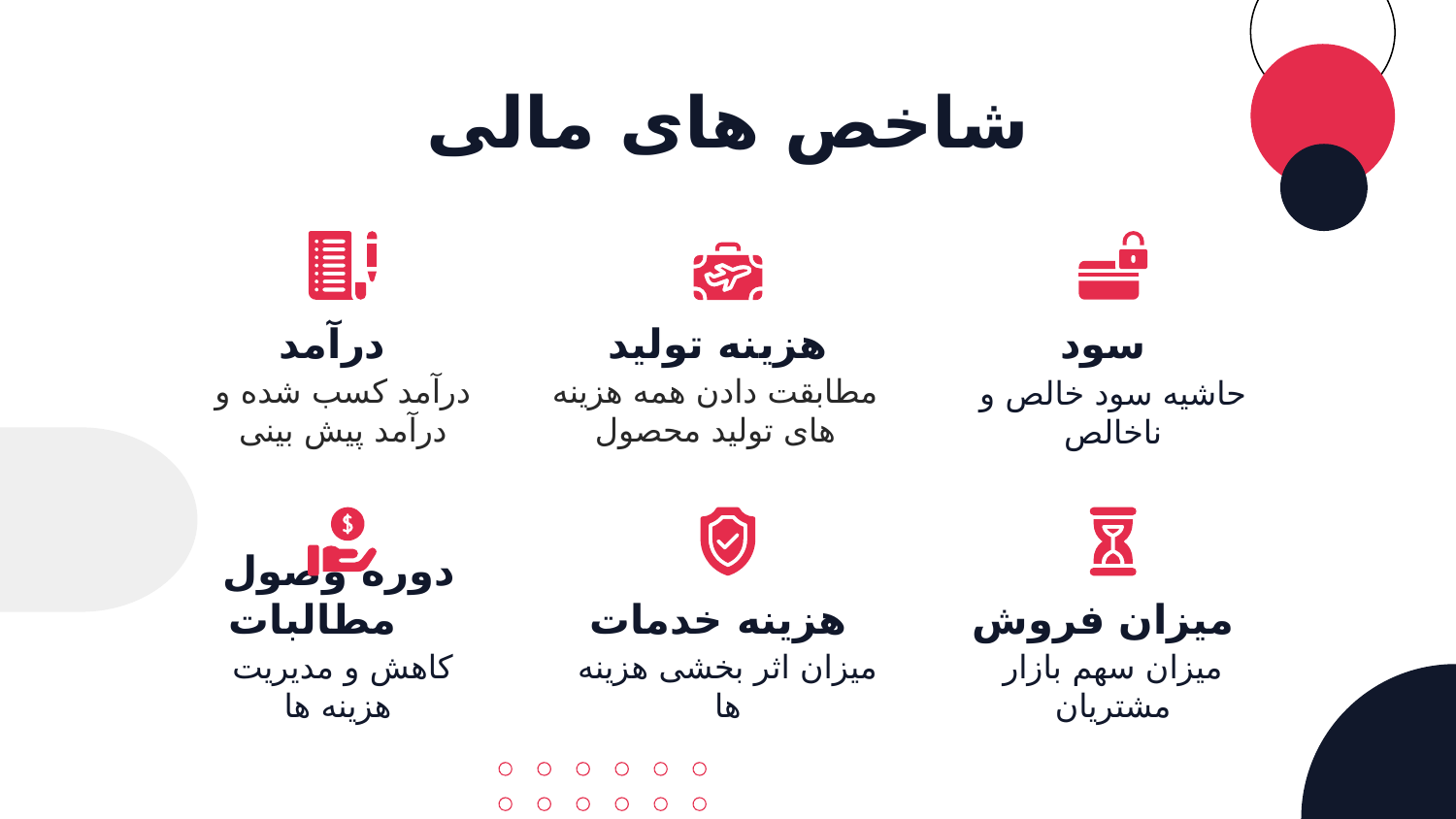

# شاخص های مالی

درآمد
هزینه تولید
سود
درآمد کسب شده و درآمد پیش بینی
مطابقت دادن همه هزینه های تولید محصول
حاشیه سود خالص و ناخالص

دوره وصول مطالبات
هزینه خدمات
میزان فروش
کاهش و مدیریت
 هزینه ها
میزان اثر بخشی هزینه ها
میزان سهم بازار مشتریان